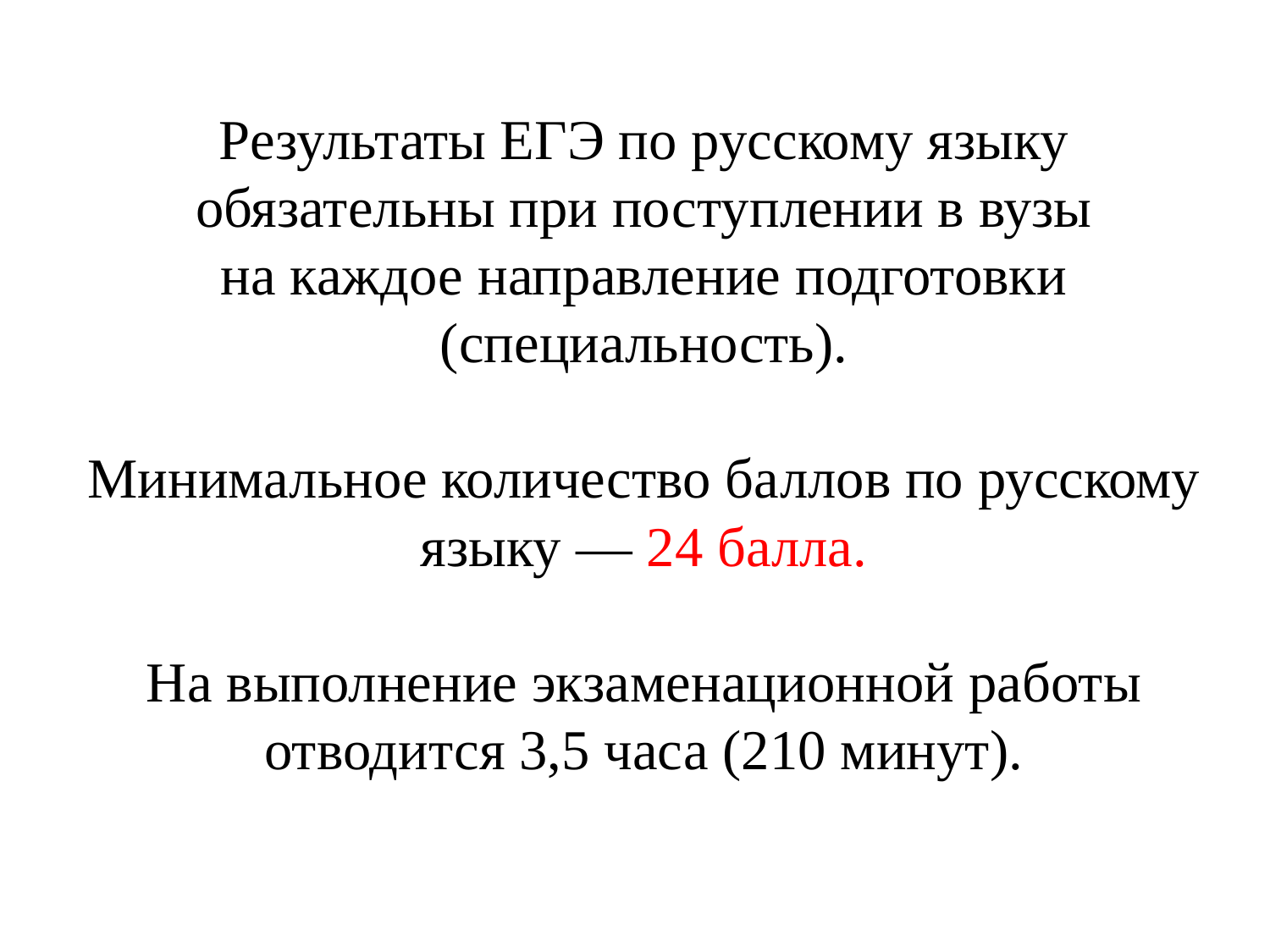

# Результаты ЕГЭ по русскому языку обязательны при поступлении в вузы на каждое направление подготовки (специальность). Минимальное количество баллов по русскому языку — 24 балла. На выполнение экзаменационной работы отводится 3,5 часа (210 минут).